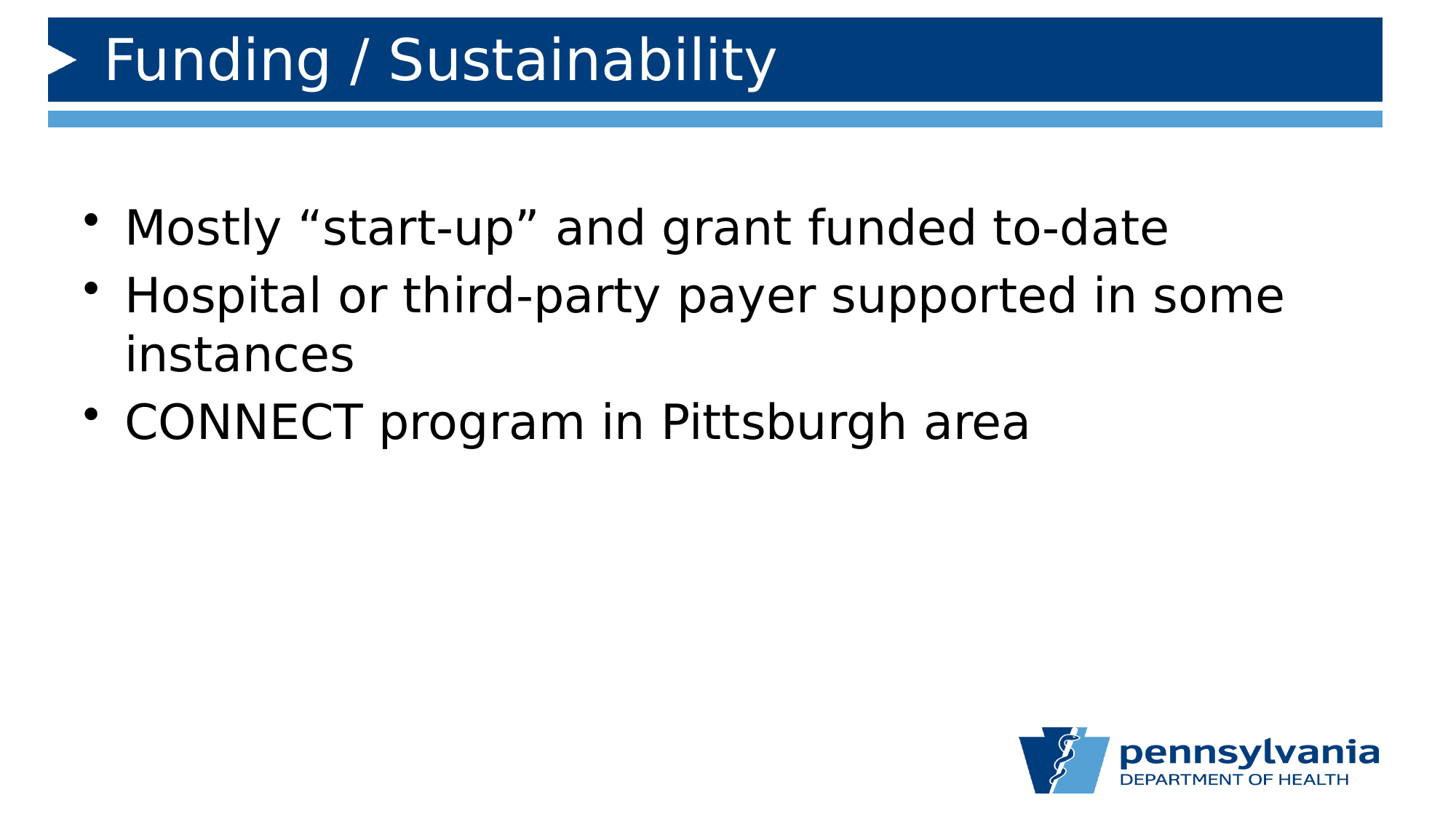

# Funding / Sustainability
Mostly “start-up” and grant funded to-date
Hospital or third-party payer supported in some instances
CONNECT program in Pittsburgh area